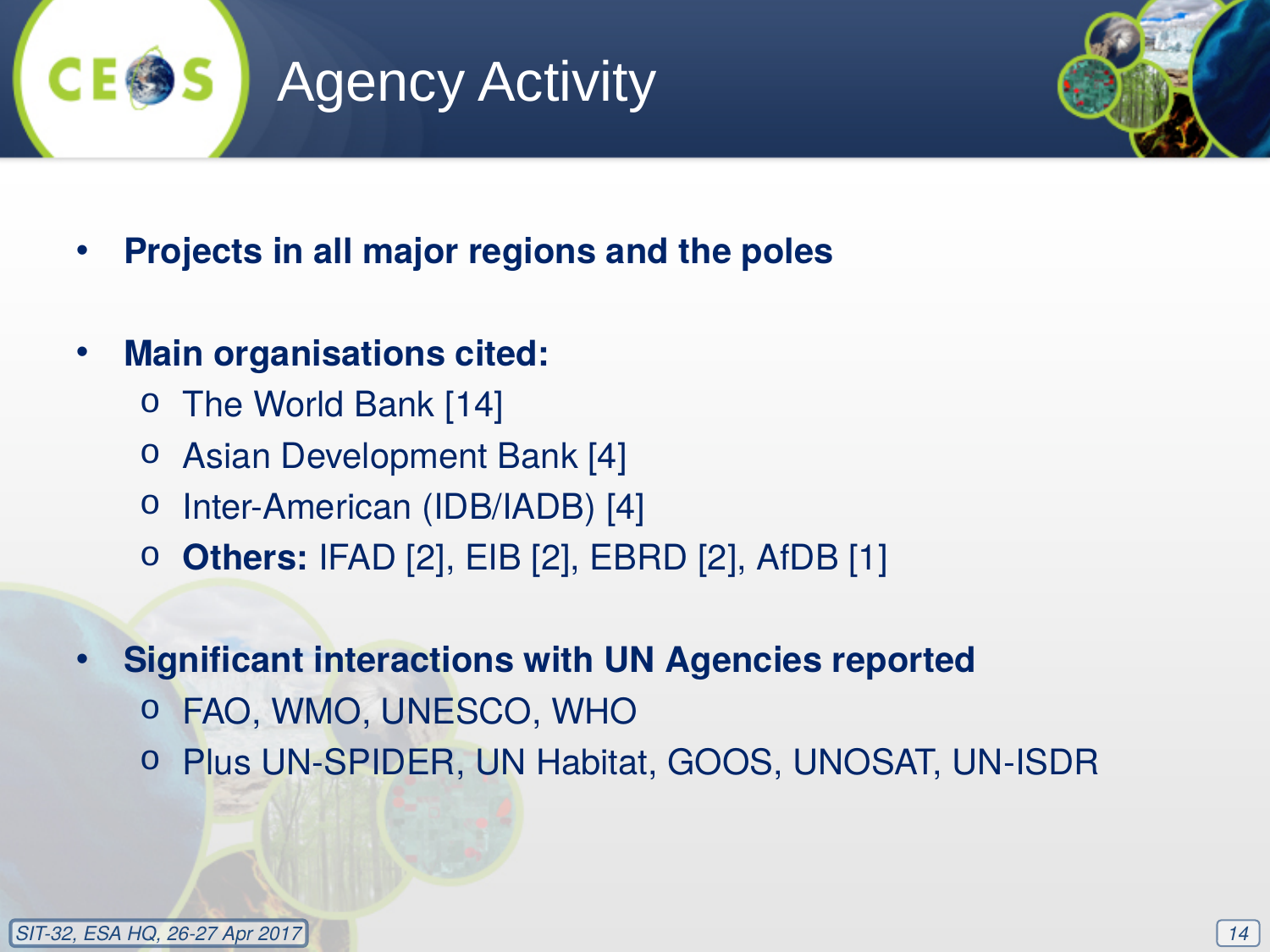

Agency Activity
Projects in all major regions and the poles

Main organisations cited:
The World Bank [14]
Asian Development Bank [4]
Inter-American (IDB/IADB) [4]
Others: IFAD [2], EIB [2], EBRD [2], AfDB [1]

Significant interactions with UN Agencies reported
FAO, WMO, UNESCO, WHO
Plus UN-SPIDER, UN Habitat, GOOS, UNOSAT, UN-ISDR
14